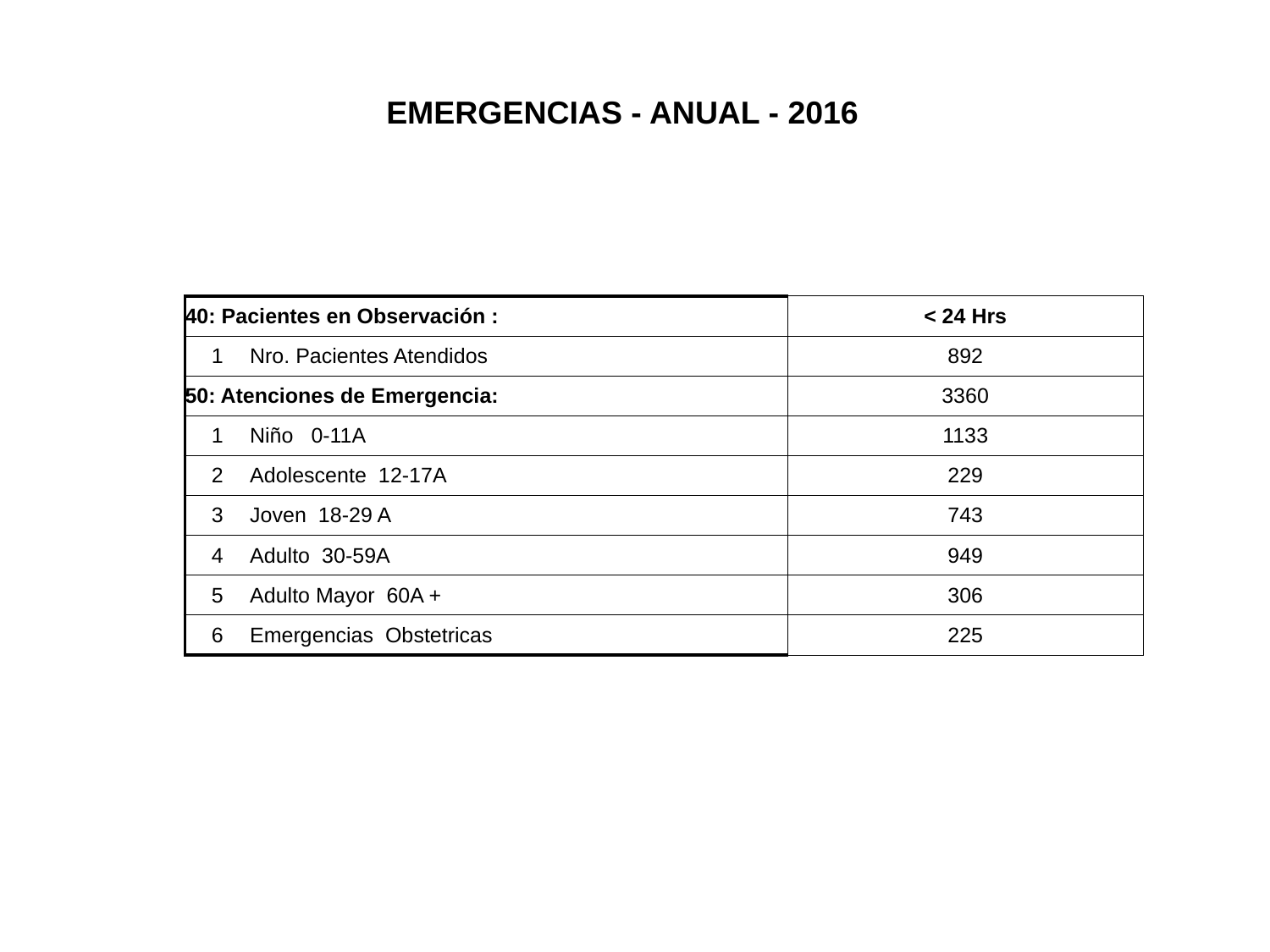

EMERGENCIAS - ANUAL - 2016
| 40: Pacientes en Observación : |  |  |  |  |  |  |  | < 24 Hrs |
| --- | --- | --- | --- | --- | --- | --- | --- | --- |
| 1 | Nro. Pacientes Atendidos |  |  |  |  |  |  | 892 |
| 50: Atenciones de Emergencia: |  |  |  |  |  |  |  | 3360 |
| 1 | Niño 0-11A |  |  |  |  |  |  | 1133 |
| 2 | Adolescente 12-17A |  |  |  |  |  |  | 229 |
| 3 | Joven 18-29 A |  |  |  |  |  |  | 743 |
| 4 | Adulto 30-59A |  |  |  |  |  |  | 949 |
| 5 | Adulto Mayor 60A + |  |  |  |  |  |  | 306 |
| 6 | Emergencias Obstetricas |  |  |  |  |  |  | 225 |